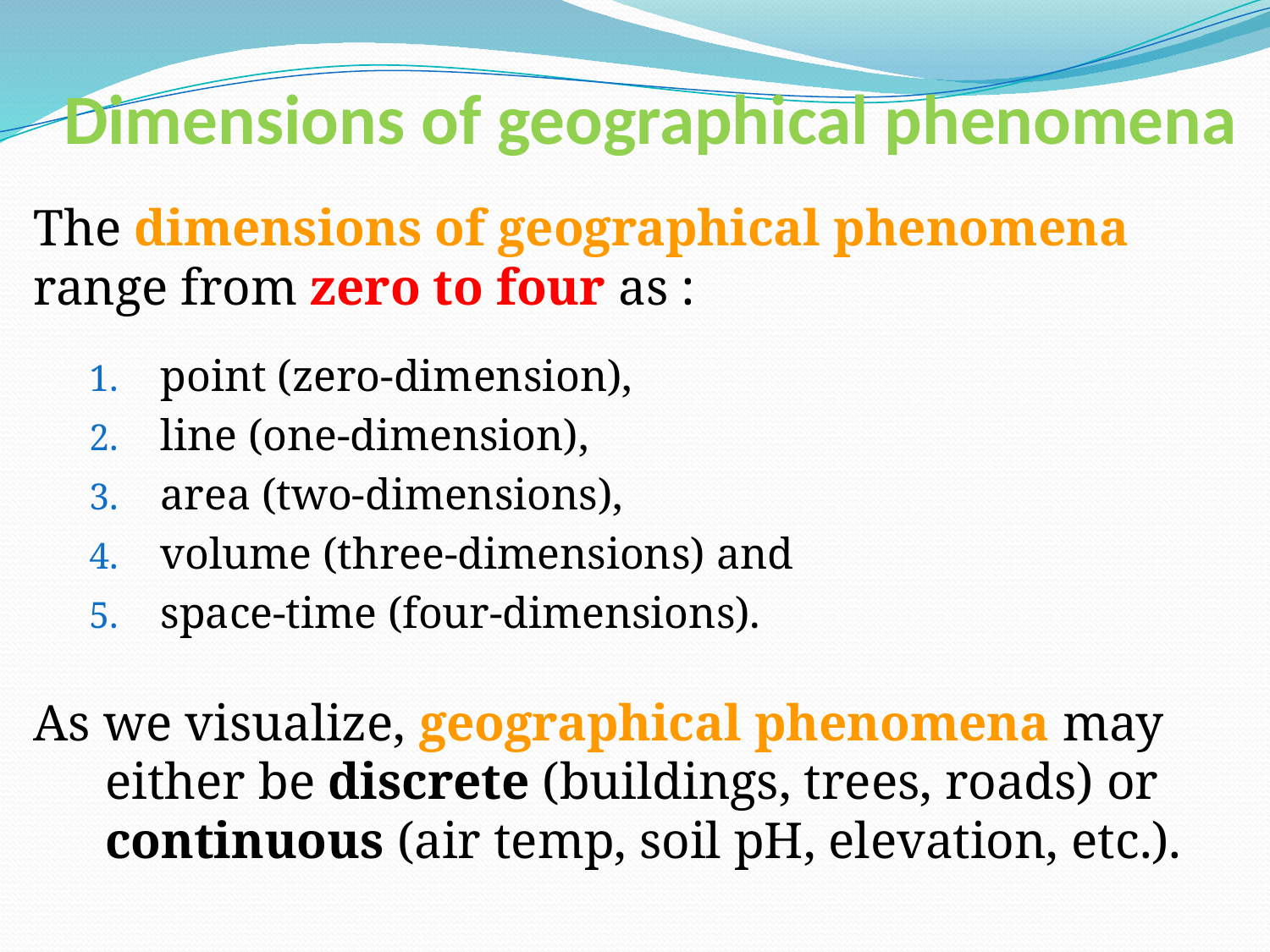

# Dimensions of geographical phenomena
The dimensions of geographical phenomena range from zero to four as :

point (zero-dimension),
line (one-dimension),
area (two-dimensions),
volume (three-dimensions) and
space-time (four-dimensions).

As we visualize, geographical phenomena may either be discrete (buildings, trees, roads) or continuous (air temp, soil pH, elevation, etc.).